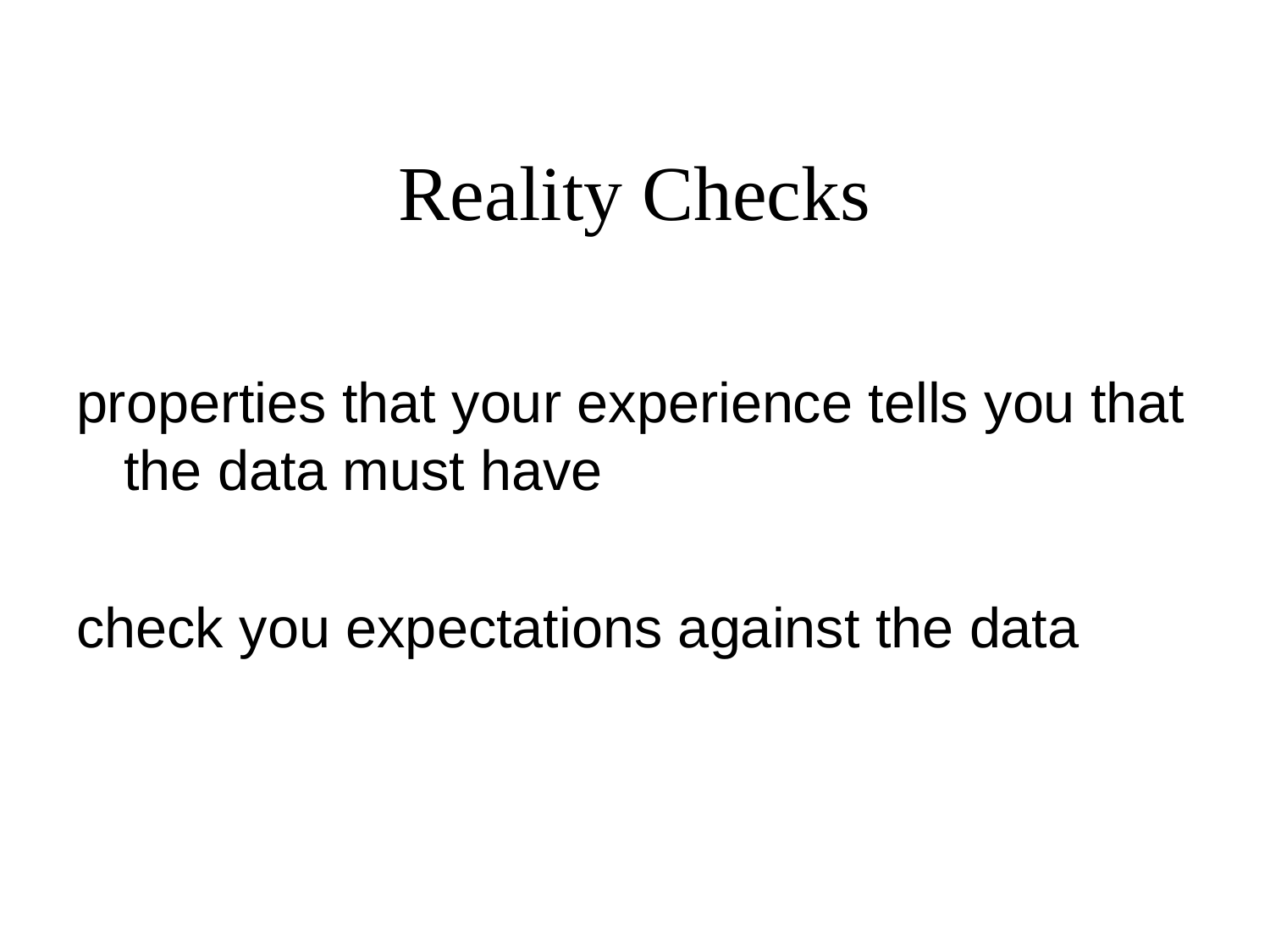

# Reality Checks
properties that your experience tells you that the data must have

check you expectations against the data